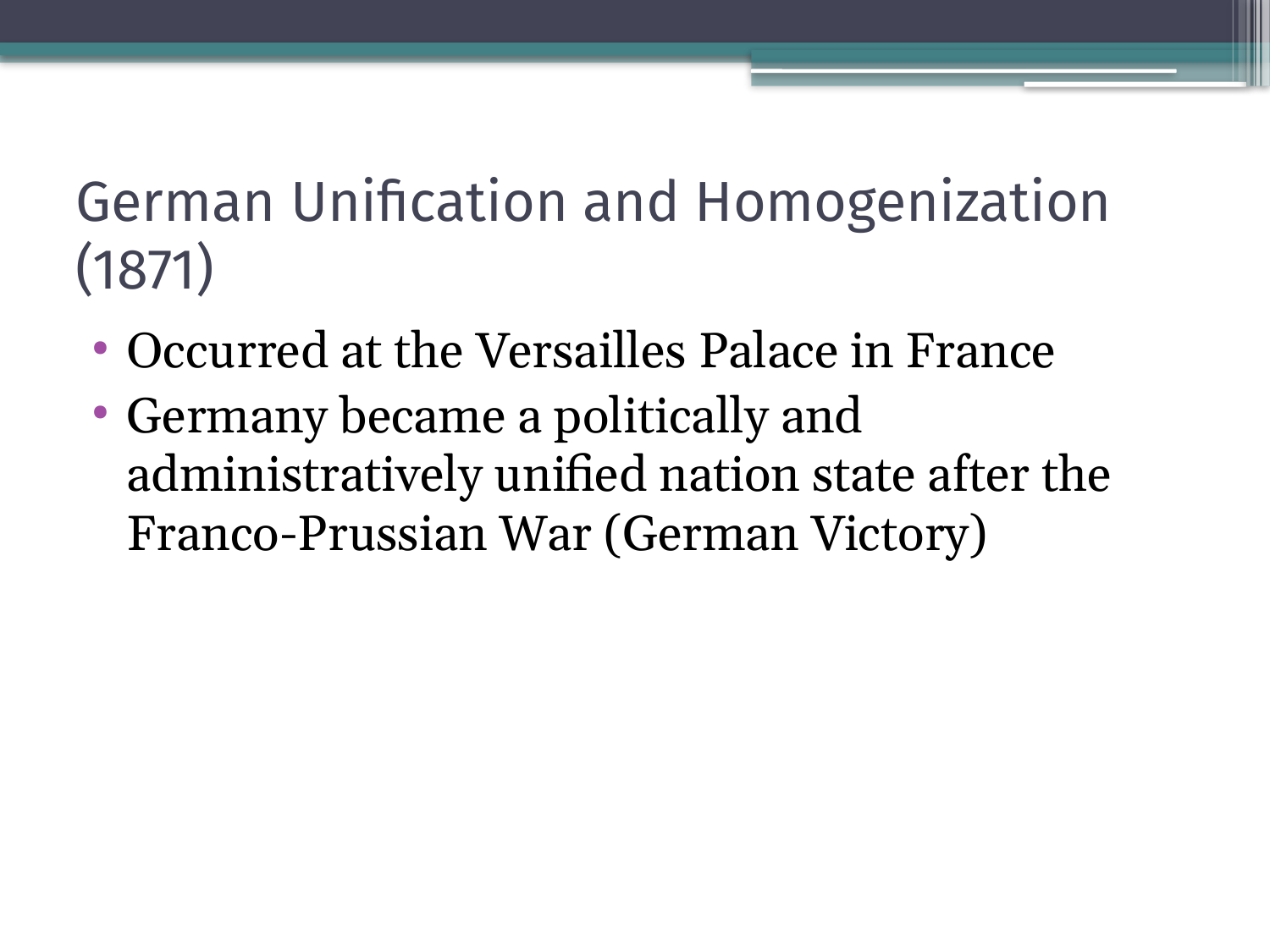

# German Unification and Homogenization (1871)
Occurred at the Versailles Palace in France
Germany became a politically and administratively unified nation state after the Franco-Prussian War (German Victory)